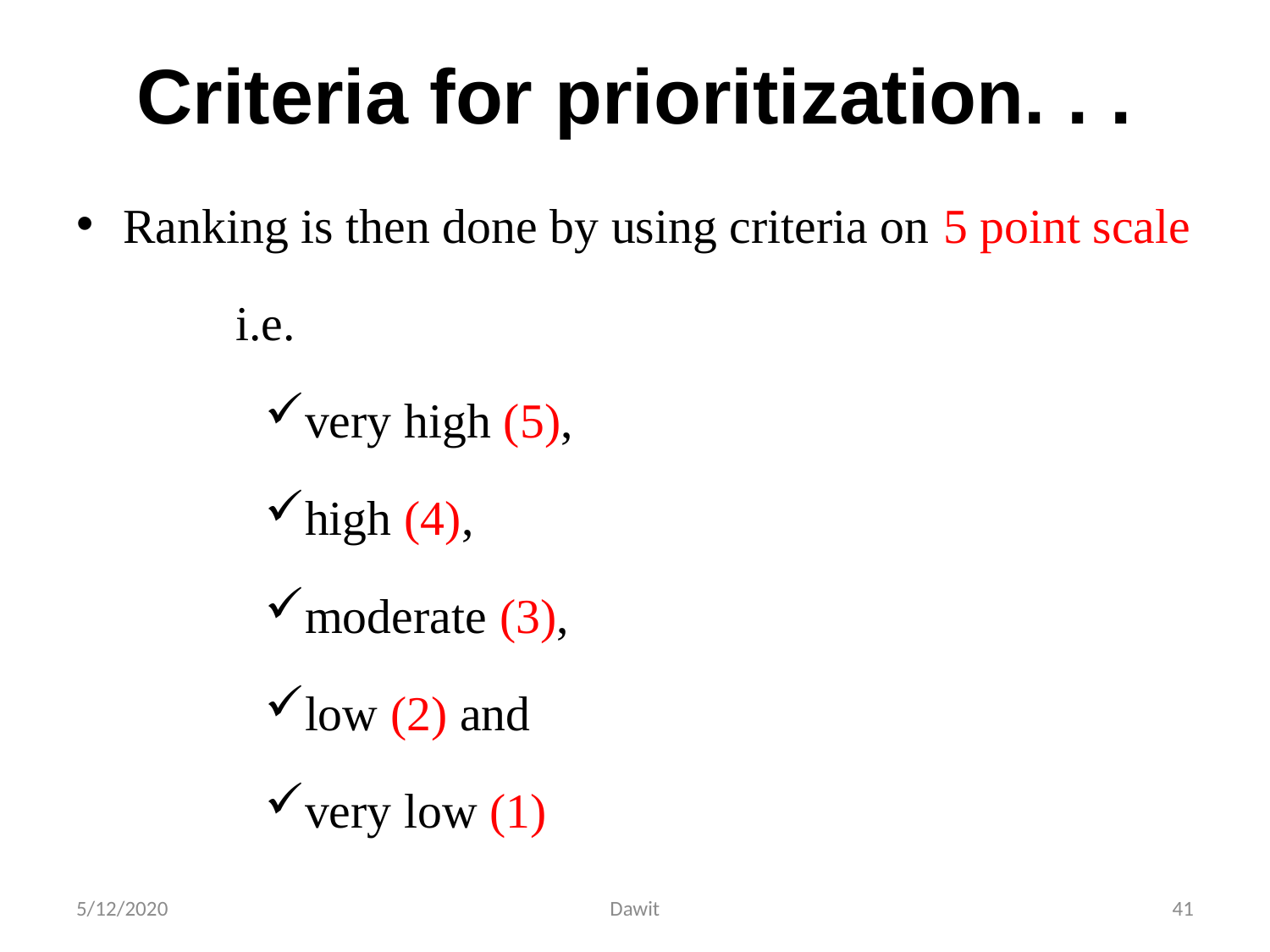

# Criteria for prioritization. . .
Ranking is then done by using criteria on 5 point scale
             i.e.
very high (5),
high (4),
moderate (3),
low (2) and
very low (1)
5/12/2020
Dawit
41